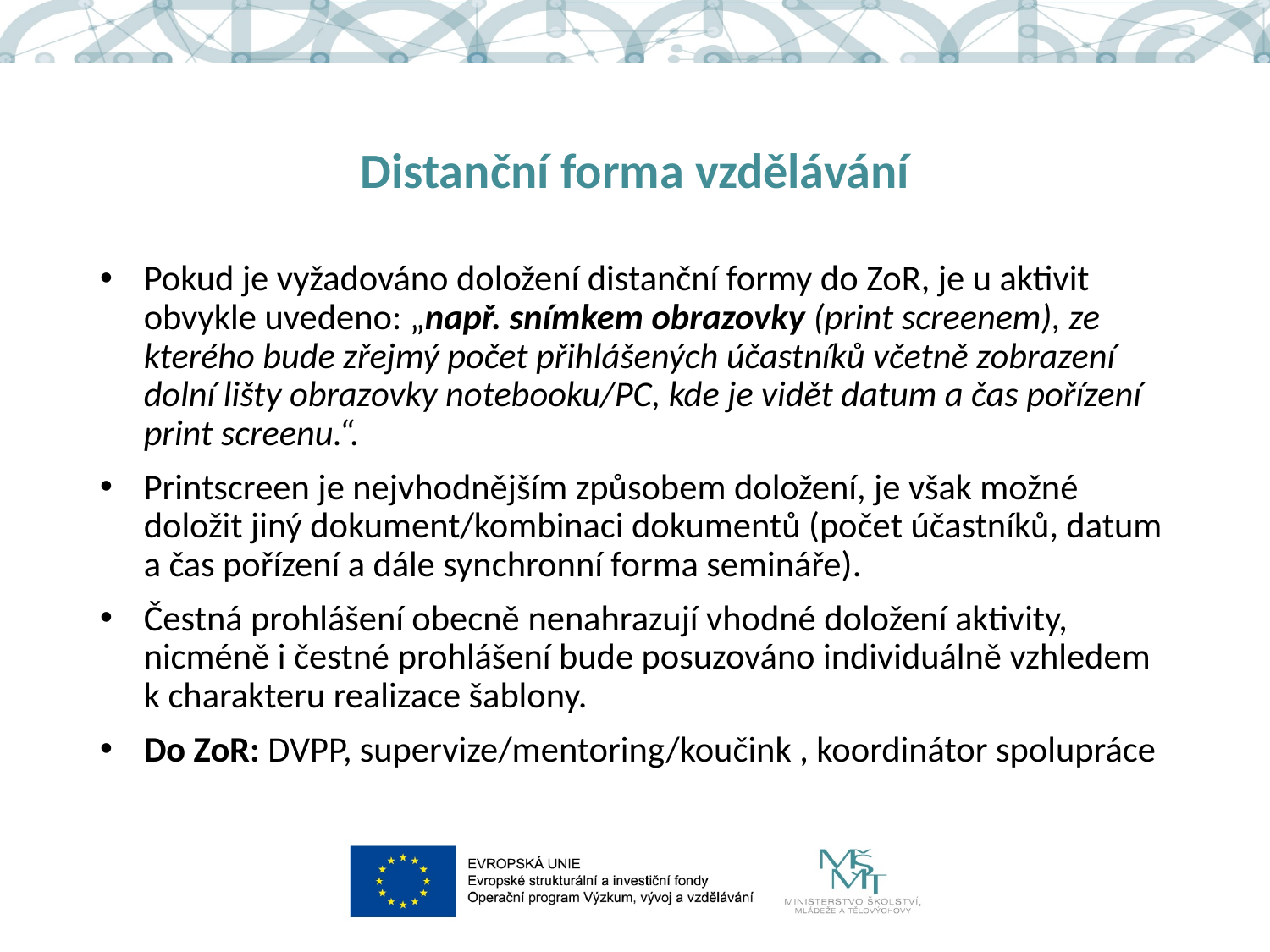

# Distanční forma vzdělávání
Pokud je vyžadováno doložení distanční formy do ZoR, je u aktivit obvykle uvedeno: „např. snímkem obrazovky (print screenem), ze kterého bude zřejmý počet přihlášených účastníků včetně zobrazení dolní lišty obrazovky notebooku/PC, kde je vidět datum a čas pořízení print screenu.“.
Printscreen je nejvhodnějším způsobem doložení, je však možné doložit jiný dokument/kombinaci dokumentů (počet účastníků, datum a čas pořízení a dále synchronní forma semináře).
Čestná prohlášení obecně nenahrazují vhodné doložení aktivity, nicméně i čestné prohlášení bude posuzováno individuálně vzhledem k charakteru realizace šablony.
Do ZoR: DVPP, supervize/mentoring/koučink , koordinátor spolupráce